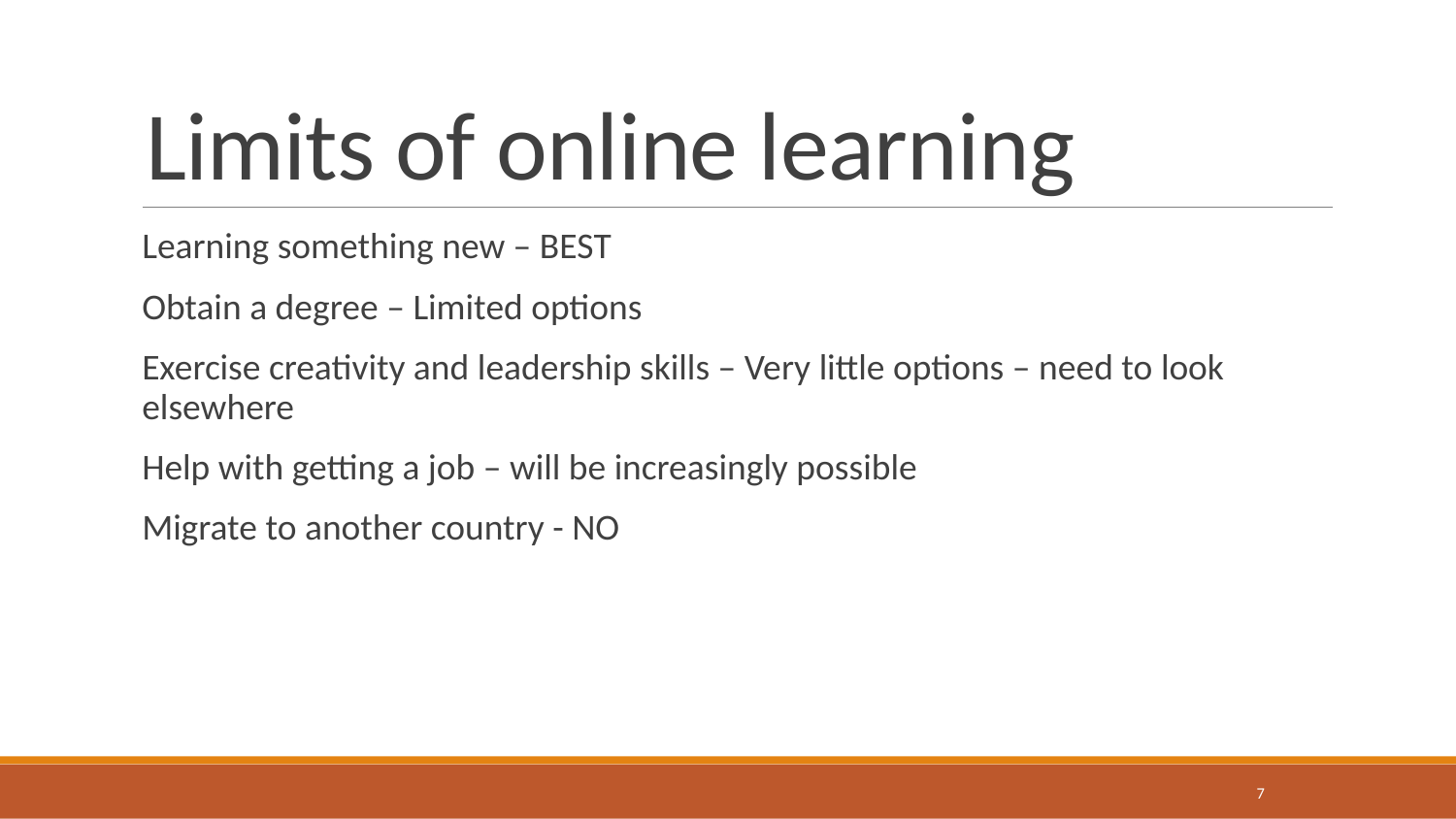

# Limits of online learning
Learning something new – BEST
Obtain a degree – Limited options
Exercise creativity and leadership skills – Very little options – need to look elsewhere
Help with getting a job – will be increasingly possible
Migrate to another country - NO
7